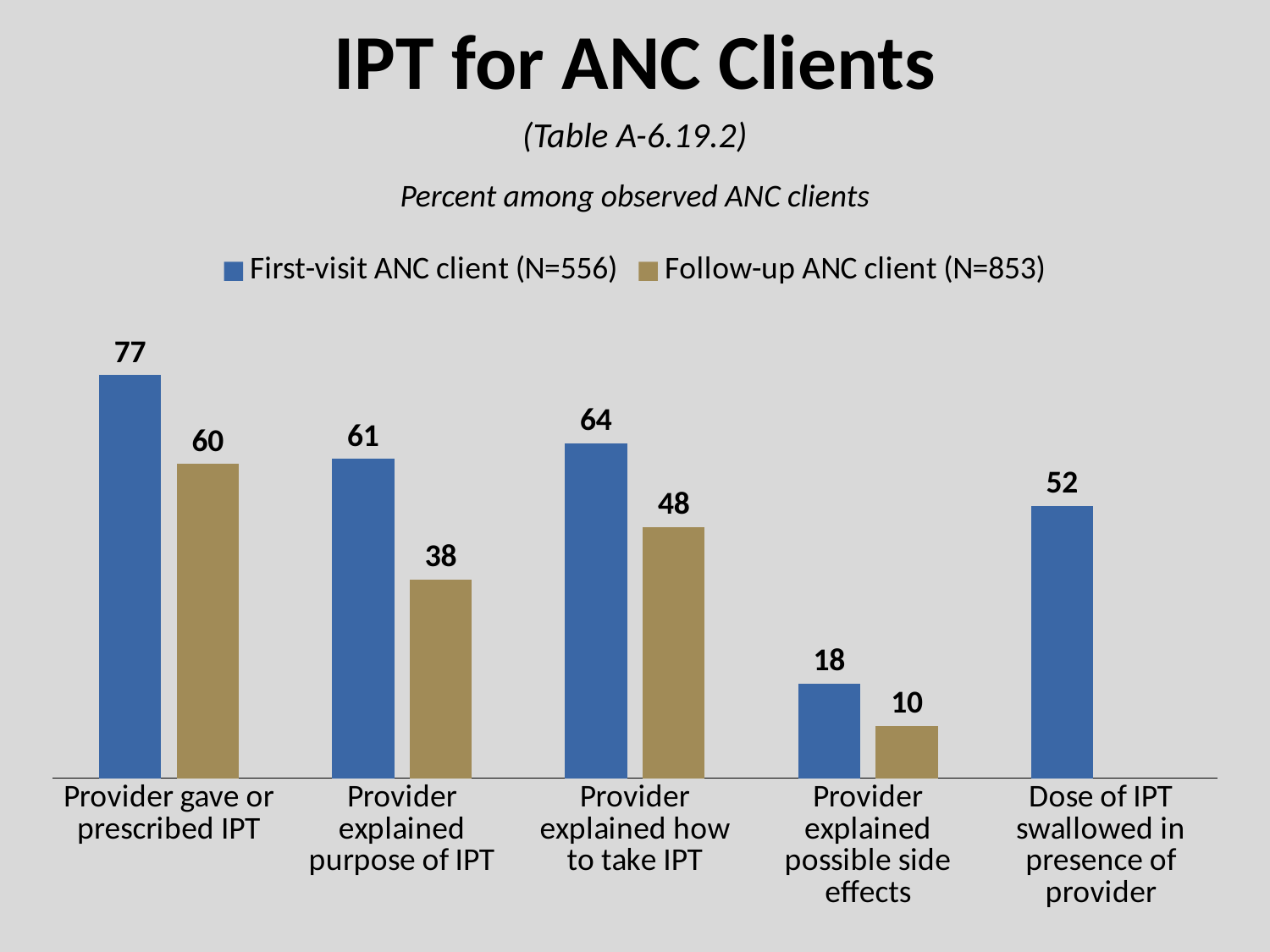

# IPT for ANC Clients
(Table A-6.19.2)
Percent among observed ANC clients

### Chart

| Category | First-visit ANC client (N=556) | Follow-up ANC client (N=853) |
|---|---|---|
| Provider gave or prescribed IPT | 77.0 | 60.0 |
| Provider explained purpose of IPT | 61.0 | 38.0 |
| Provider explained how to take IPT | 64.0 | 48.0 |
| Provider explained possible side effects | 18.0 | 10.0 |
| Dose of IPT swallowed in presence of provider | 52.0 | None |